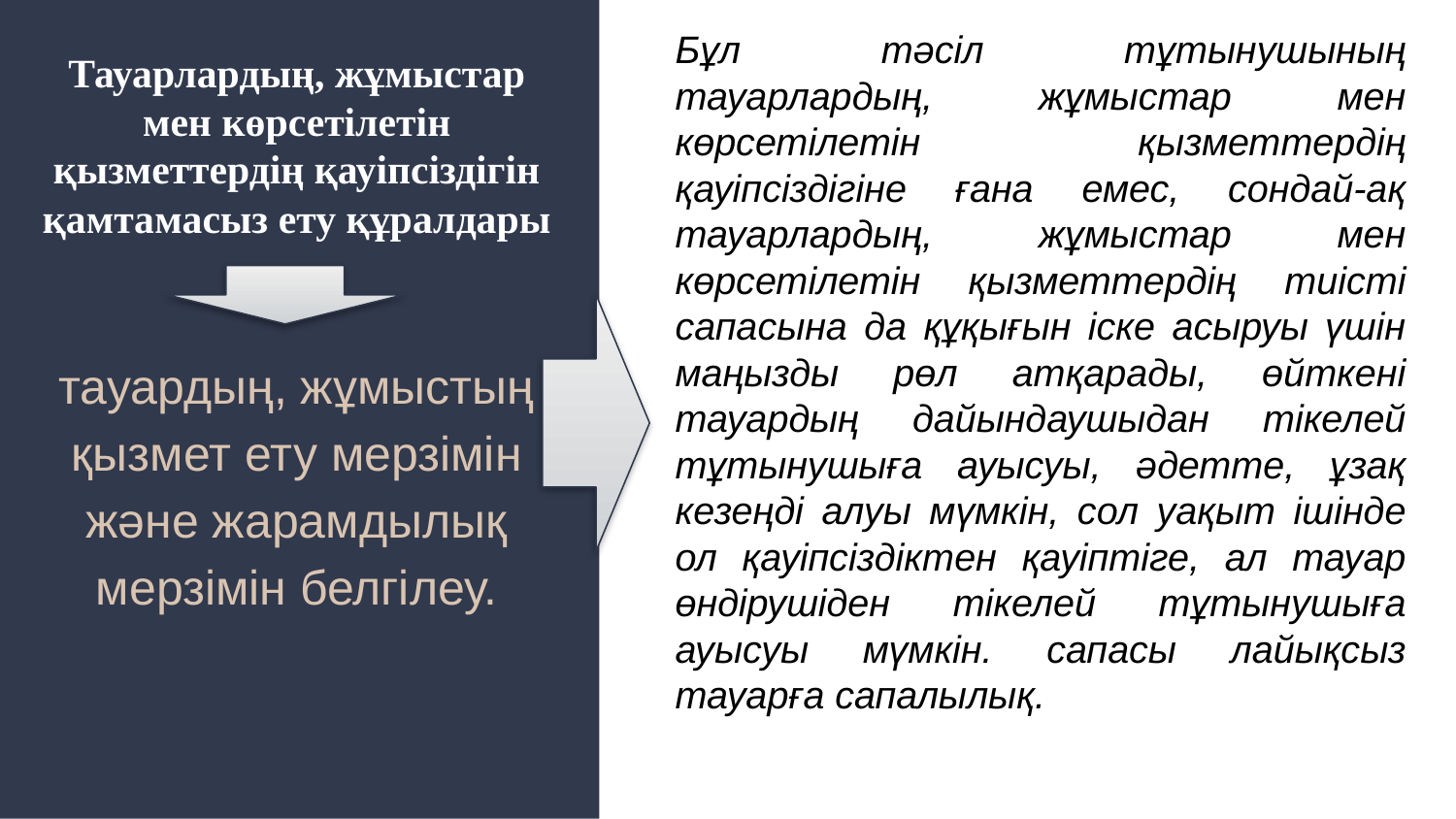

Бұл тәсіл тұтынушының тауарлардың, жұмыстар мен көрсетілетін қызметтердің қауіпсіздігіне ғана емес, сондай-ақ тауарлардың, жұмыстар мен көрсетілетін қызметтердің тиісті сапасына да құқығын іске асыруы үшін маңызды рөл атқарады, өйткені тауардың дайындаушыдан тікелей тұтынушыға ауысуы, әдетте, ұзақ кезеңді алуы мүмкін, сол уақыт ішінде ол қауіпсіздіктен қауіптіге, ал тауар өндірушіден тікелей тұтынушыға ауысуы мүмкін. сапасы лайықсыз тауарға сапалылық.
# Тауарлардың, жұмыстар мен көрсетілетін қызметтердің қауіпсіздігін қамтамасыз ету құралдары

тауардың, жұмыстың қызмет ету мерзімін және жарамдылық мерзімін белгілеу.